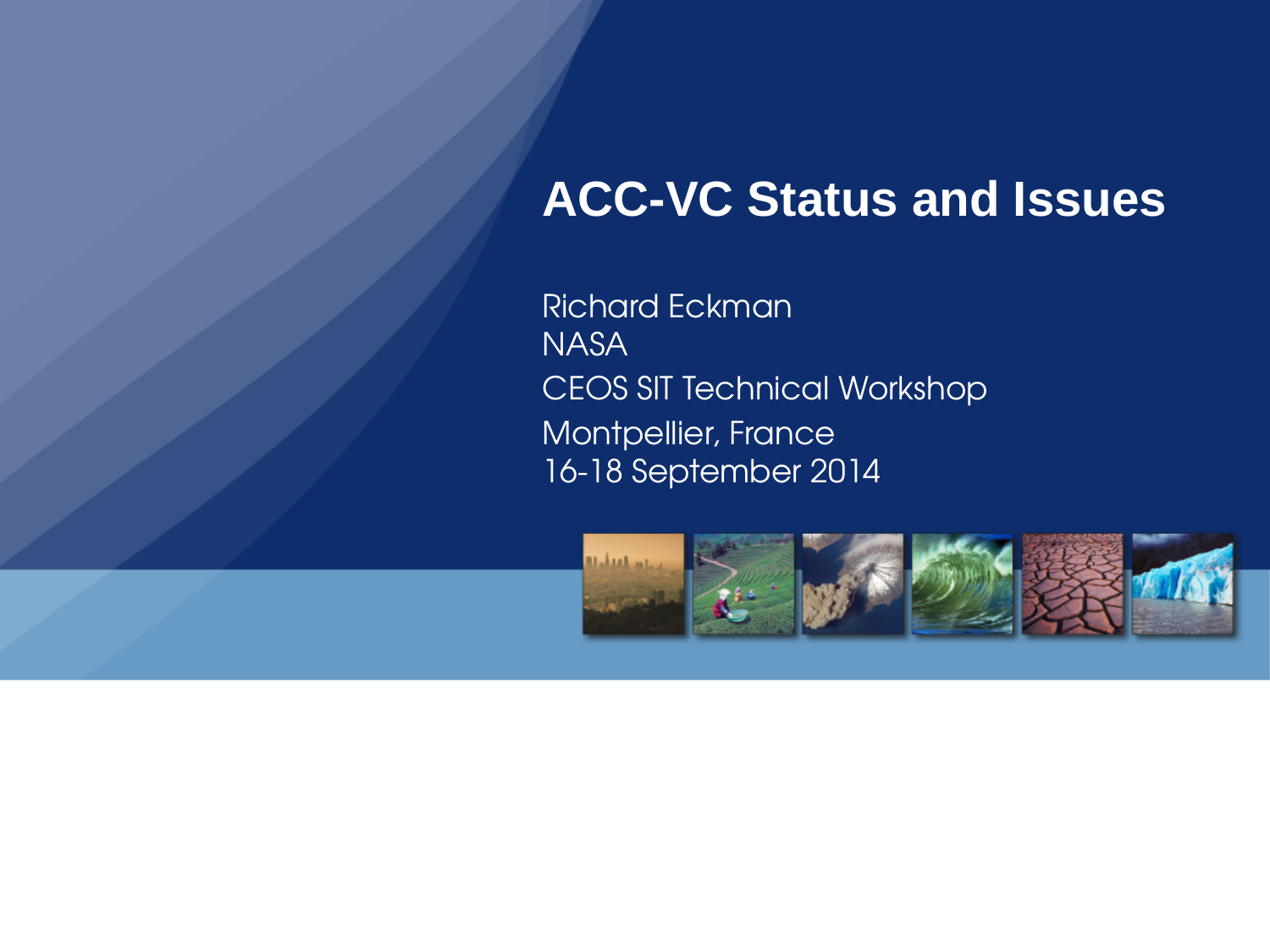

# ACC-VC Status and Issues
Richard Eckman
NASA
CEOS SIT Technical Workshop
Montpellier, France
16-18 September 2014